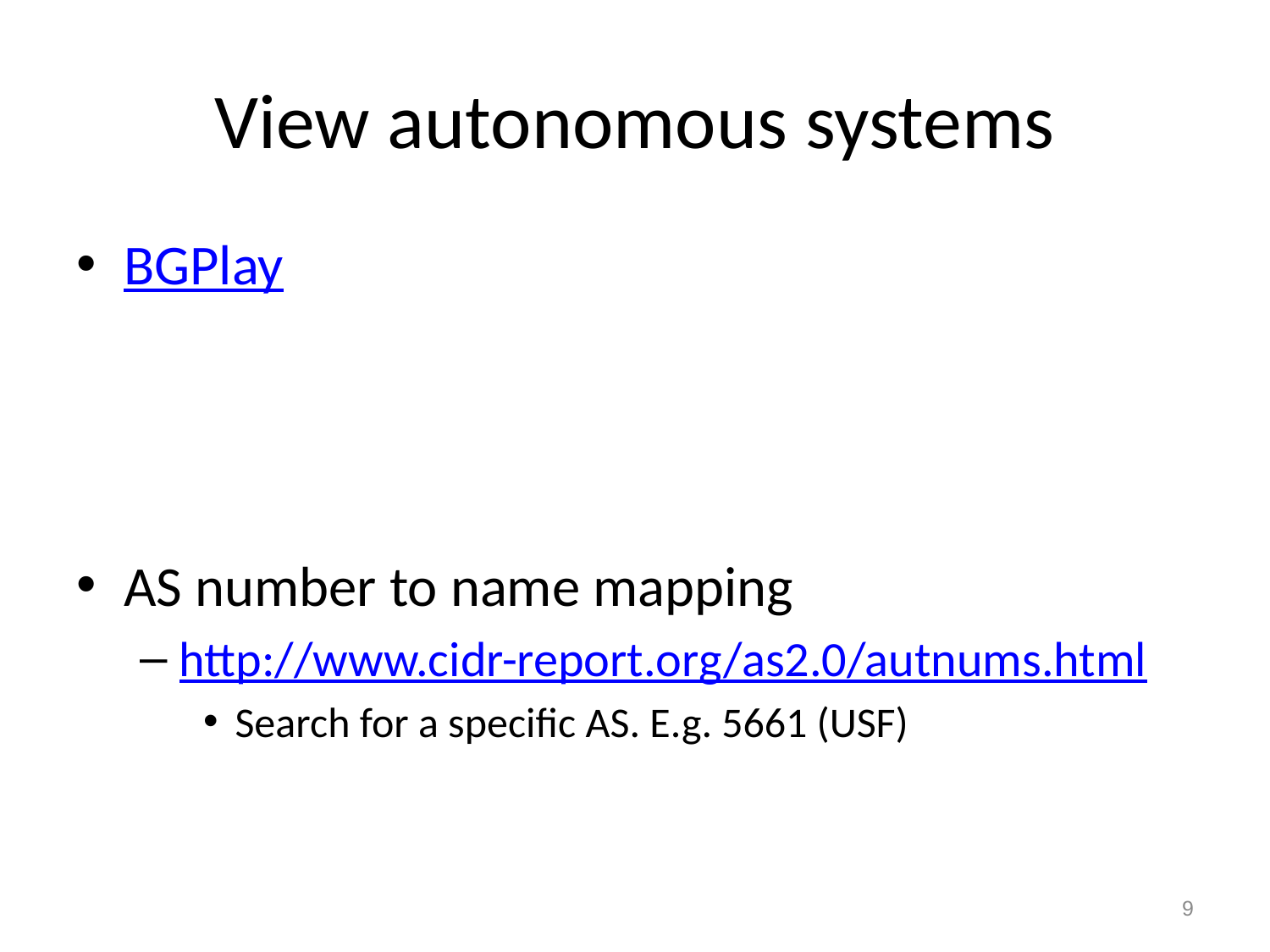

# View autonomous systems
BGPlay

AS number to name mapping
http://www.cidr-report.org/as2.0/autnums.html
Search for a specific AS. E.g. 5661 (USF)

9